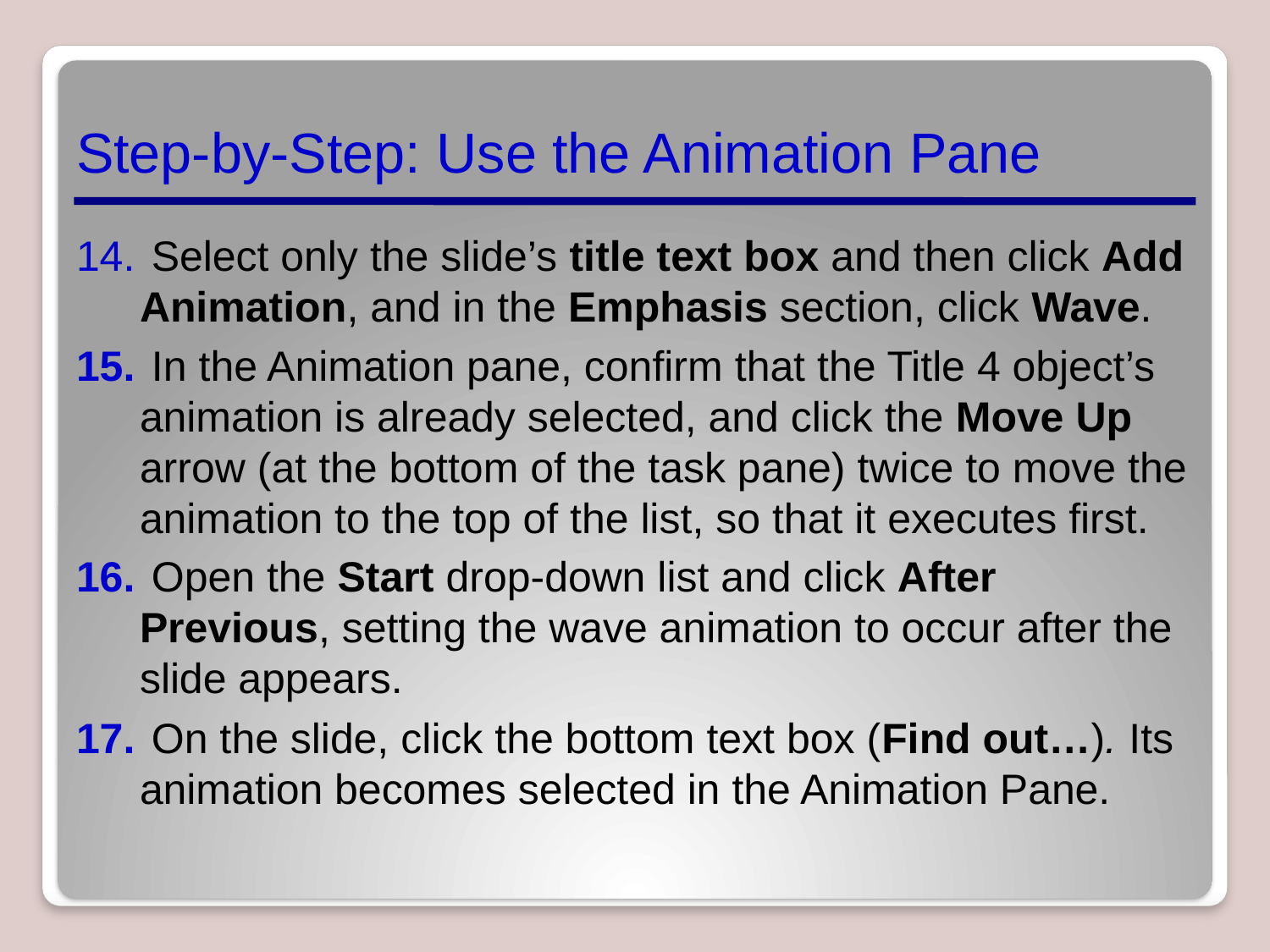

# Step-by-Step: Use the Animation Pane
 Select only the slide’s title text box and then click Add Animation, and in the Emphasis section, click Wave.
 In the Animation pane, confirm that the Title 4 object’s animation is already selected, and click the Move Up arrow (at the bottom of the task pane) twice to move the animation to the top of the list, so that it executes first.
 Open the Start drop-down list and click After Previous, setting the wave animation to occur after the slide appears.
 On the slide, click the bottom text box (Find out…). Its animation becomes selected in the Animation Pane.